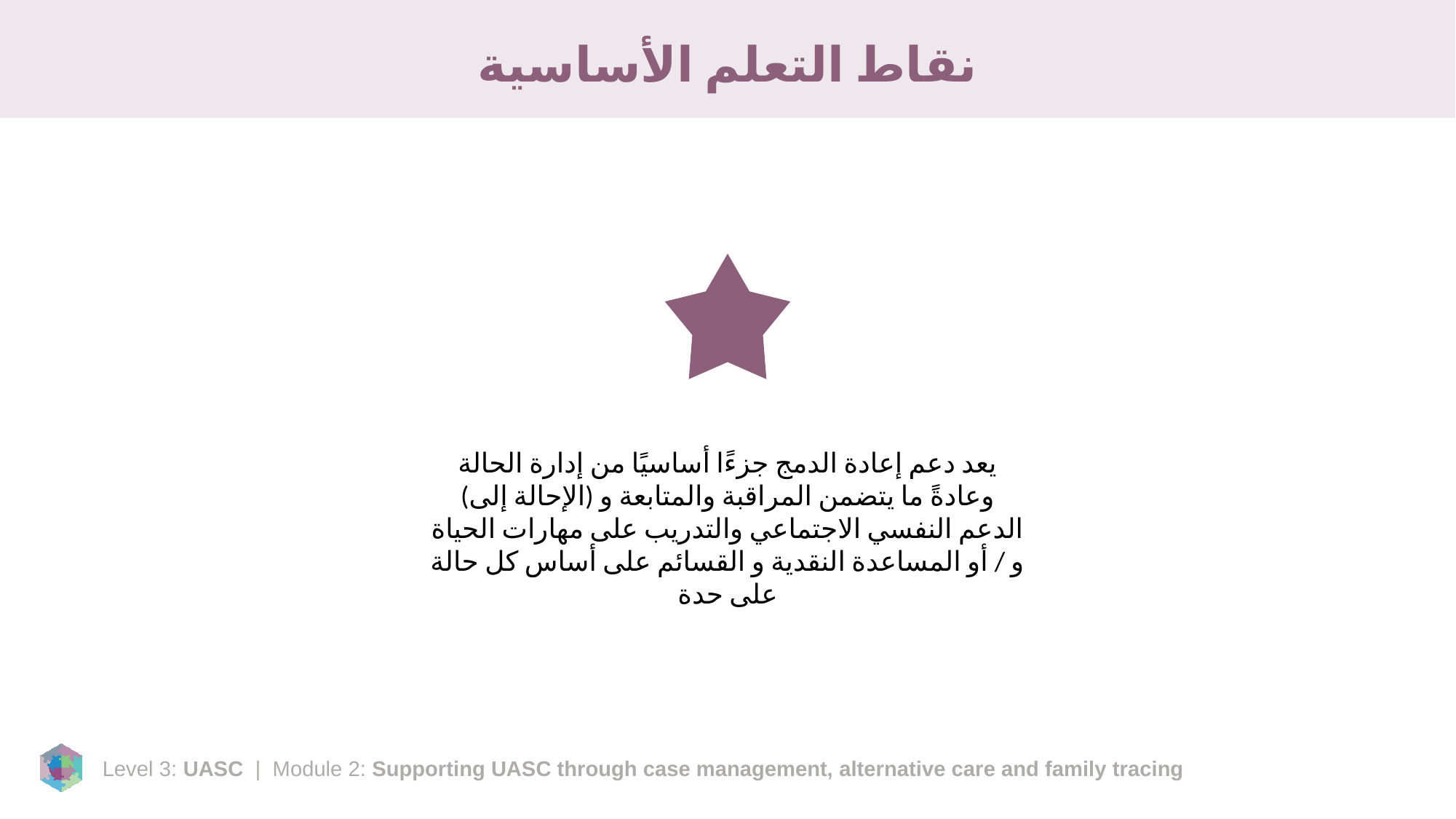

# نقاط التعلم الأساسية

يعد دعم إعادة الدمج جزءًا أساسيًا من إدارة الحالة وعادةً ما يتضمن المراقبة والمتابعة و (الإحالة إلى) الدعم النفسي الاجتماعي والتدريب على مهارات الحياة و / أو المساعدة النقدية و القسائم على أساس كل حالة على حدة